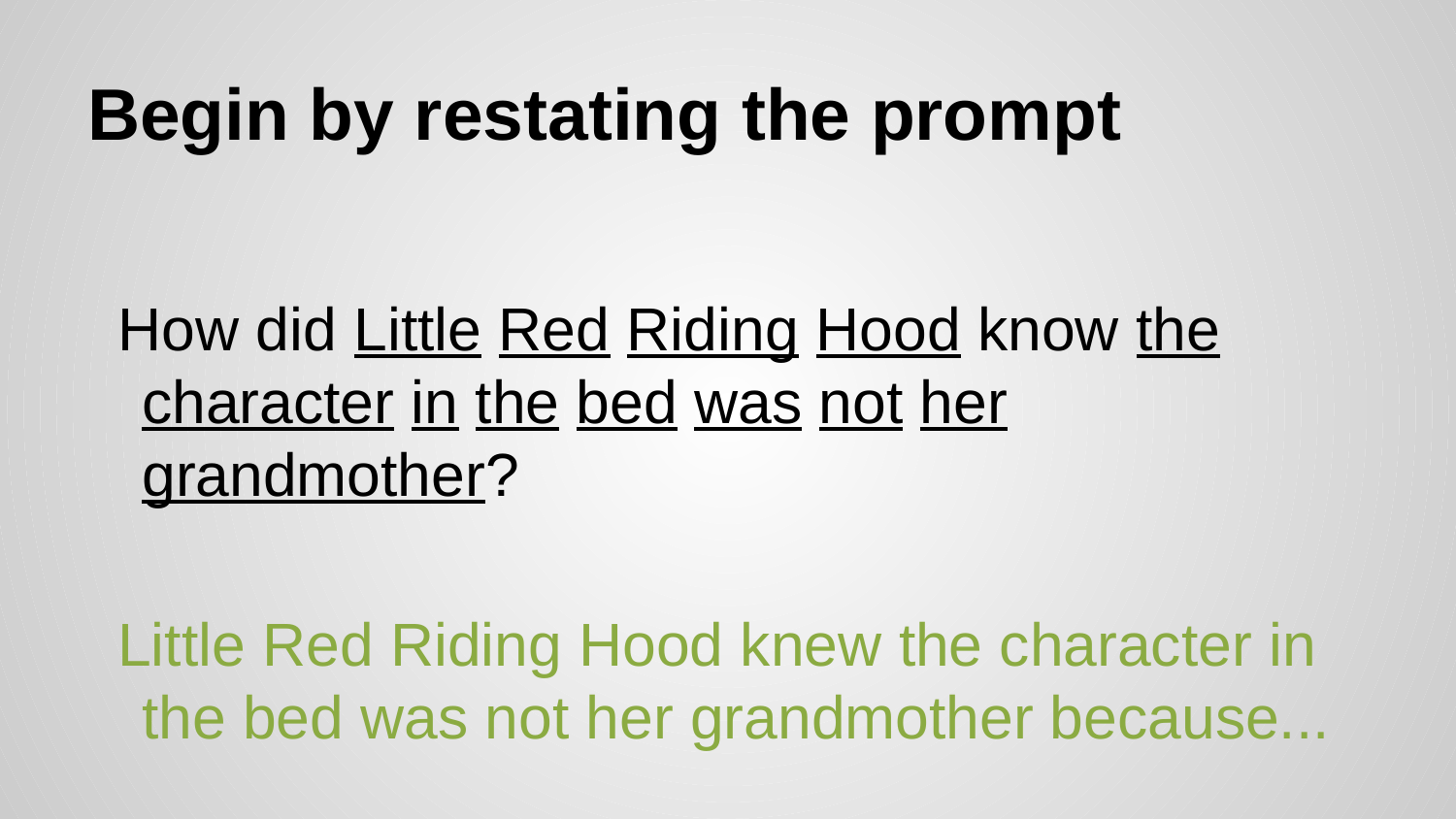

# Begin by restating the prompt

How did Little Red Riding Hood know the character in the bed was not her grandmother?

Little Red Riding Hood knew the character in the bed was not her grandmother because...